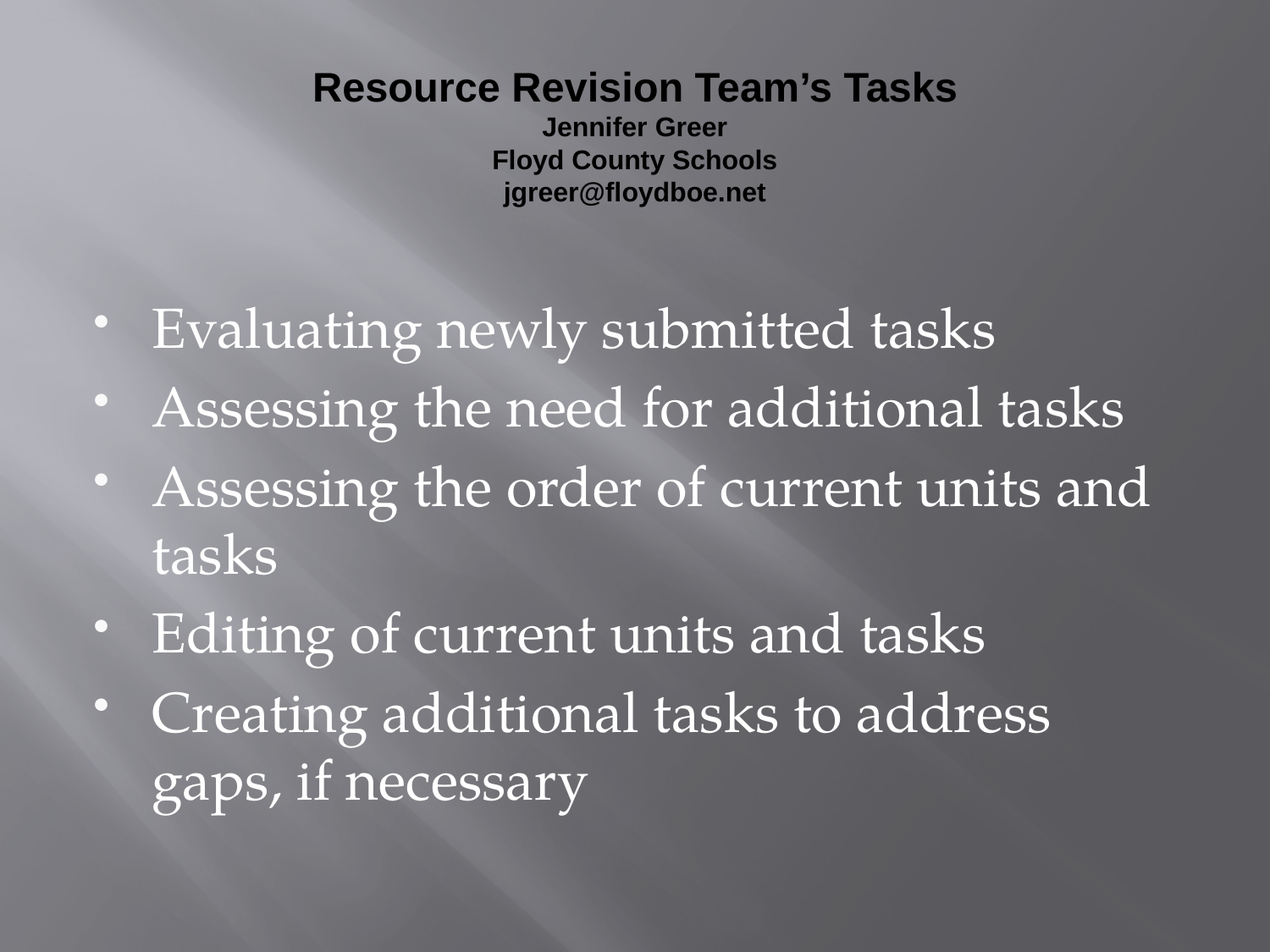

# Resource Revision Team’s Tasks Jennifer Greer Floyd County Schools jgreer@floydboe.net
Evaluating newly submitted tasks
Assessing the need for additional tasks
Assessing the order of current units and tasks
Editing of current units and tasks
Creating additional tasks to address gaps, if necessary